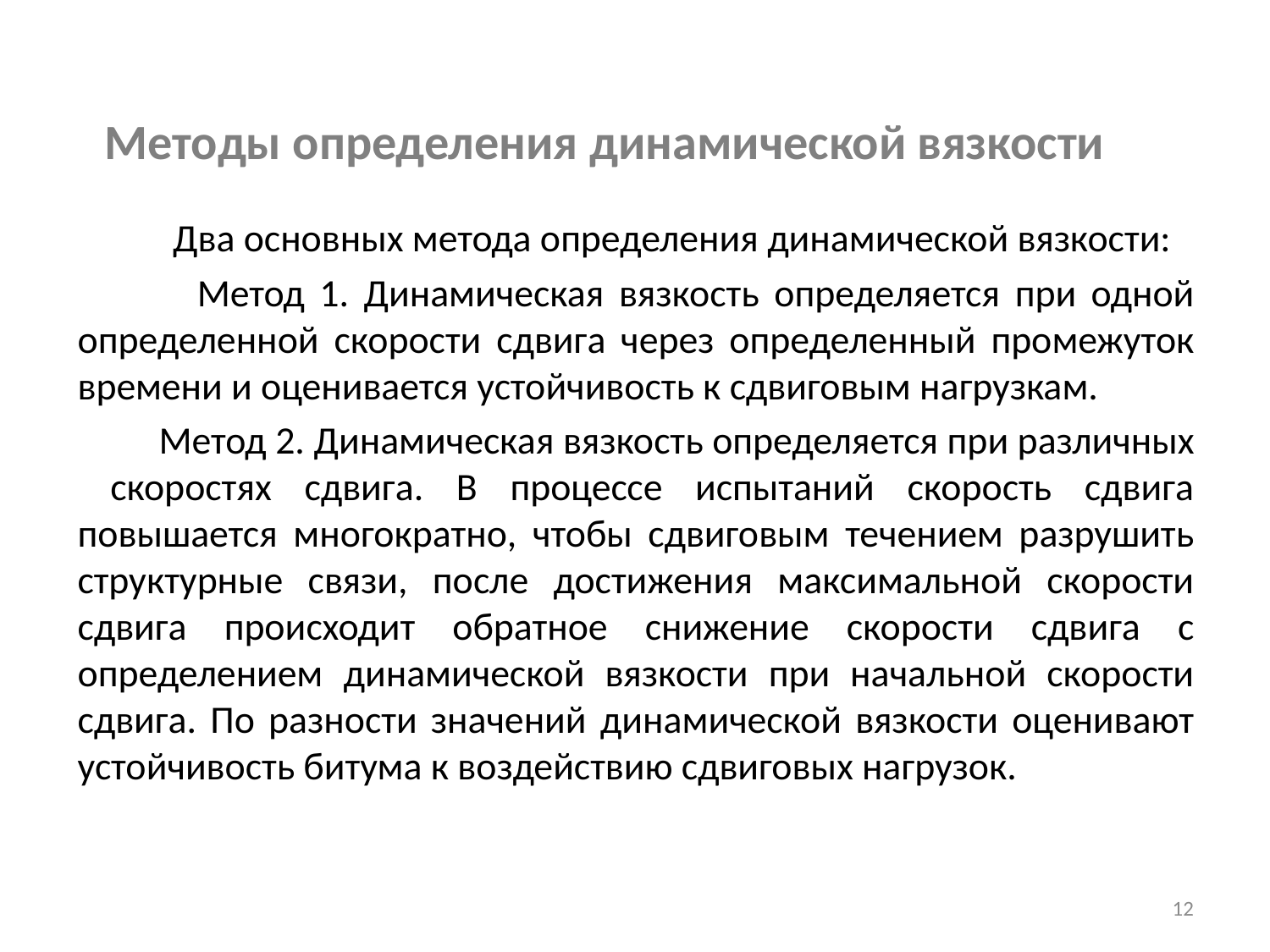

# Методы определения динамической вязкости
         Два основных метода определения динамической вязкости:
        Метод 1. Динамическая вязкость определяется при одной определенной скорости сдвига через определенный промежуток времени и оценивается устойчивость к сдвиговым нагрузкам.
         Метод 2. Динамическая вязкость определяется при различных  скоростях сдвига. В процессе испытаний скорость сдвига повышается многократно, чтобы сдвиговым течением разрушить структурные связи, после достижения максимальной скорости сдвига происходит обратное снижение скорости сдвига с определением динамической вязкости при начальной скорости сдвига. По разности значений динамической вязкости оценивают устойчивость битума к воздействию сдвиговых нагрузок.

12